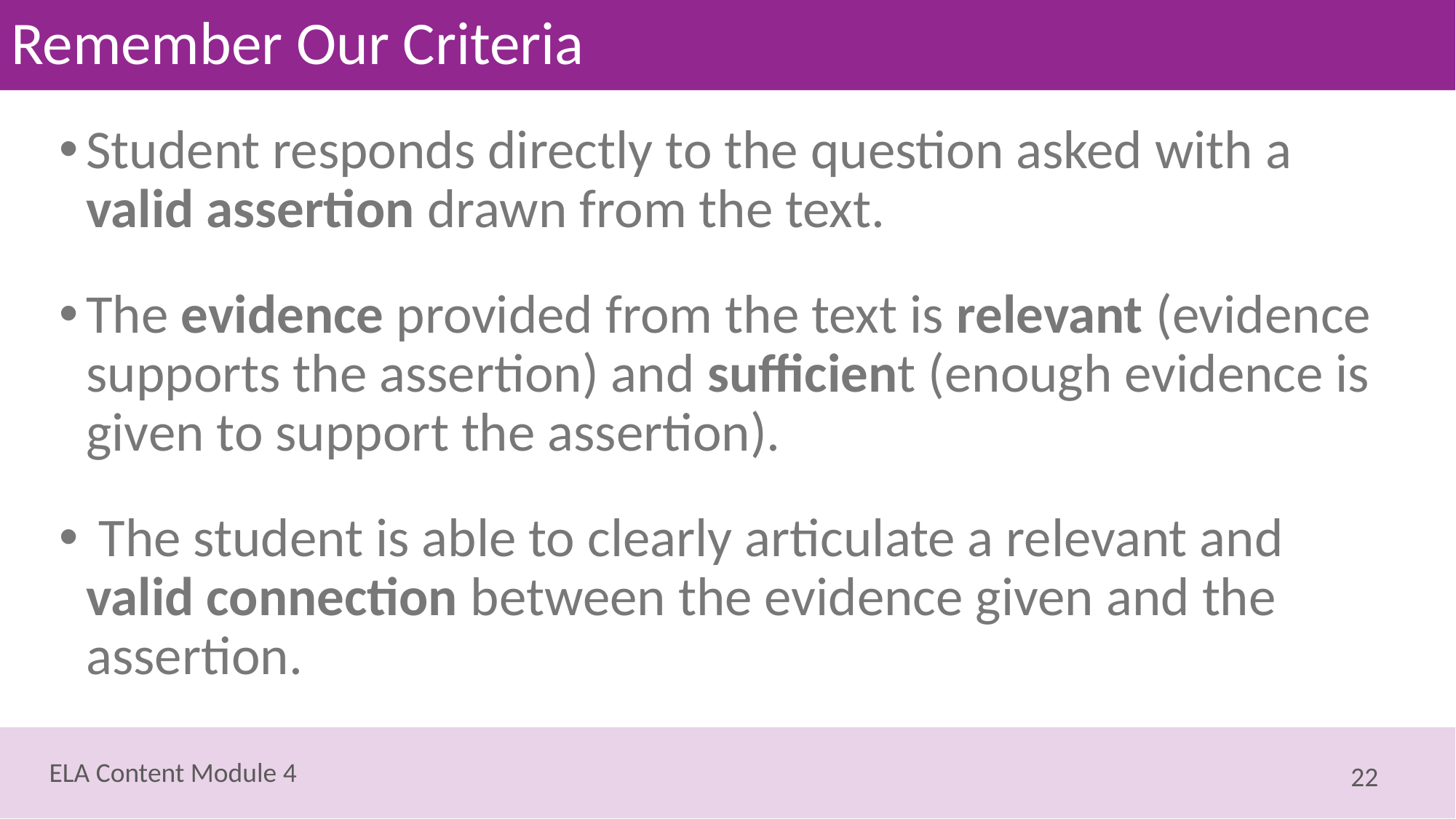

# Remember Our Criteria
Student responds directly to the question asked with a valid assertion drawn from the text.

The evidence provided from the text is relevant (evidence supports the assertion) and sufficient (enough evidence is given to support the assertion).

 The student is able to clearly articulate a relevant and valid connection between the evidence given and the assertion.

22